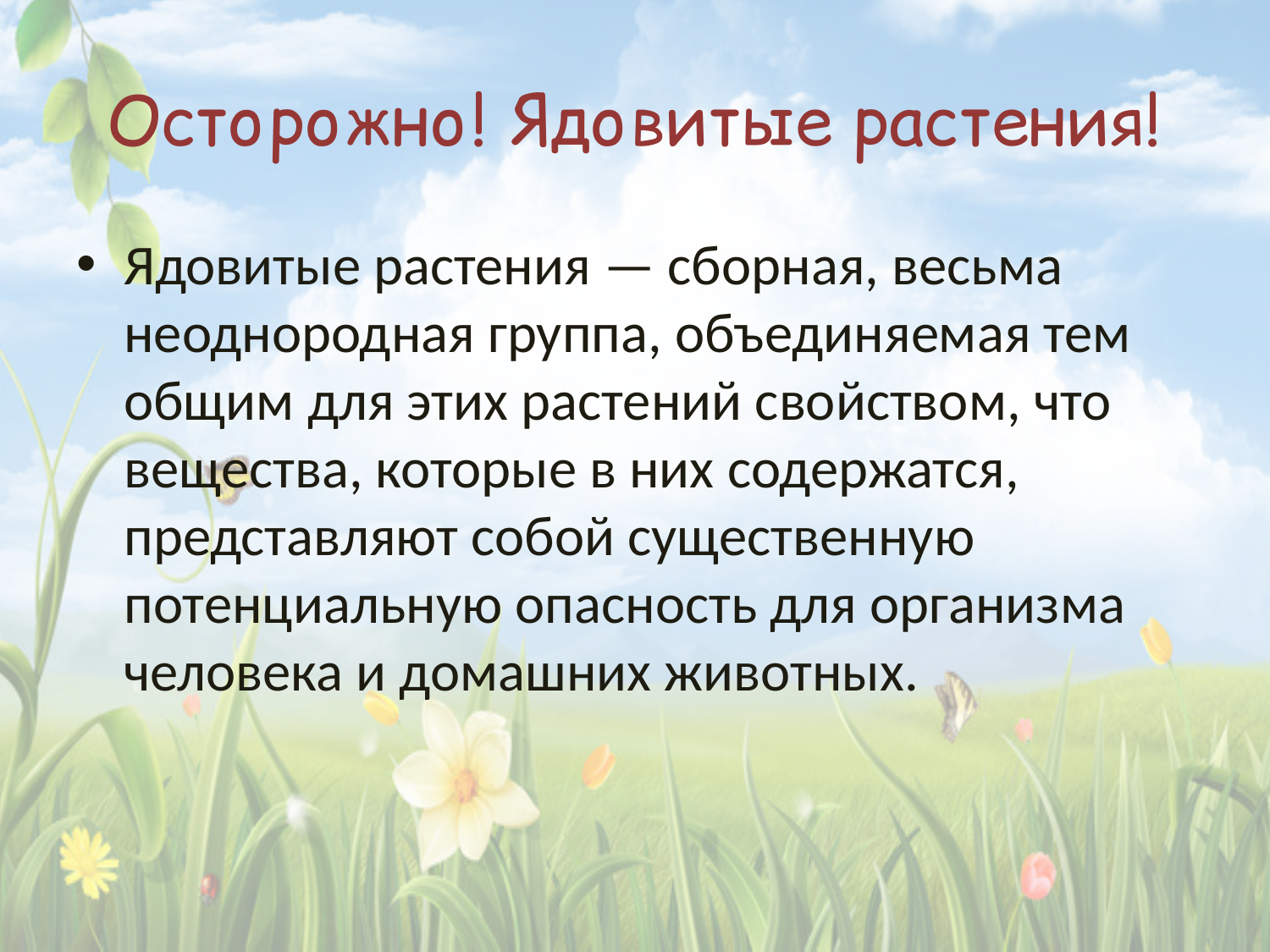

# Осторожно! Ядовитые растения!
Ядовитые растения — сборная, весьма неоднородная группа, объединяемая тем общим для этих растений свойством, что вещества, которые в них содержатся, представляют собой существенную потенциальную опасность для организма человека и домашних животных.